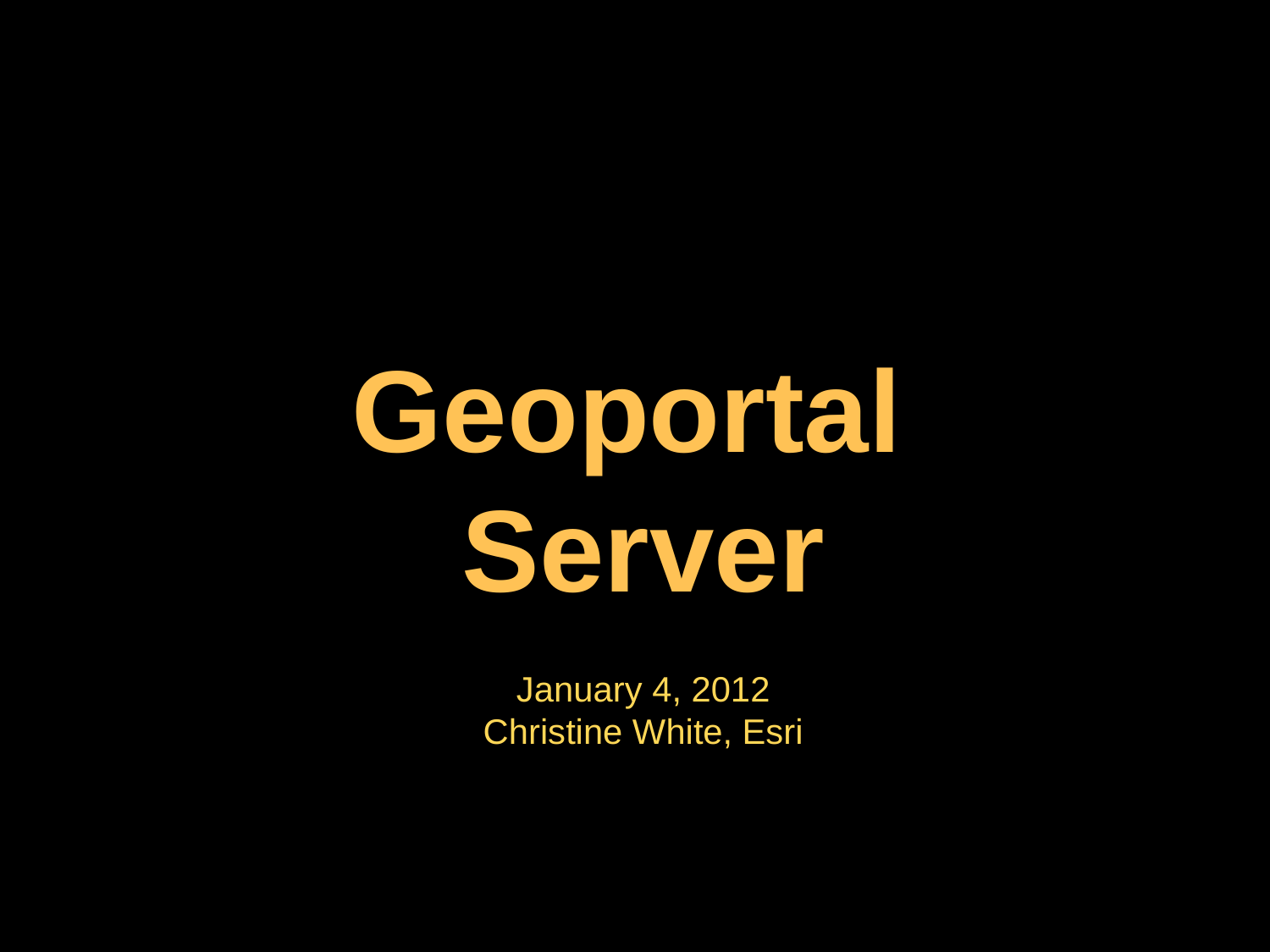

Geoportal
Server
January 4, 2012
Christine White, Esri